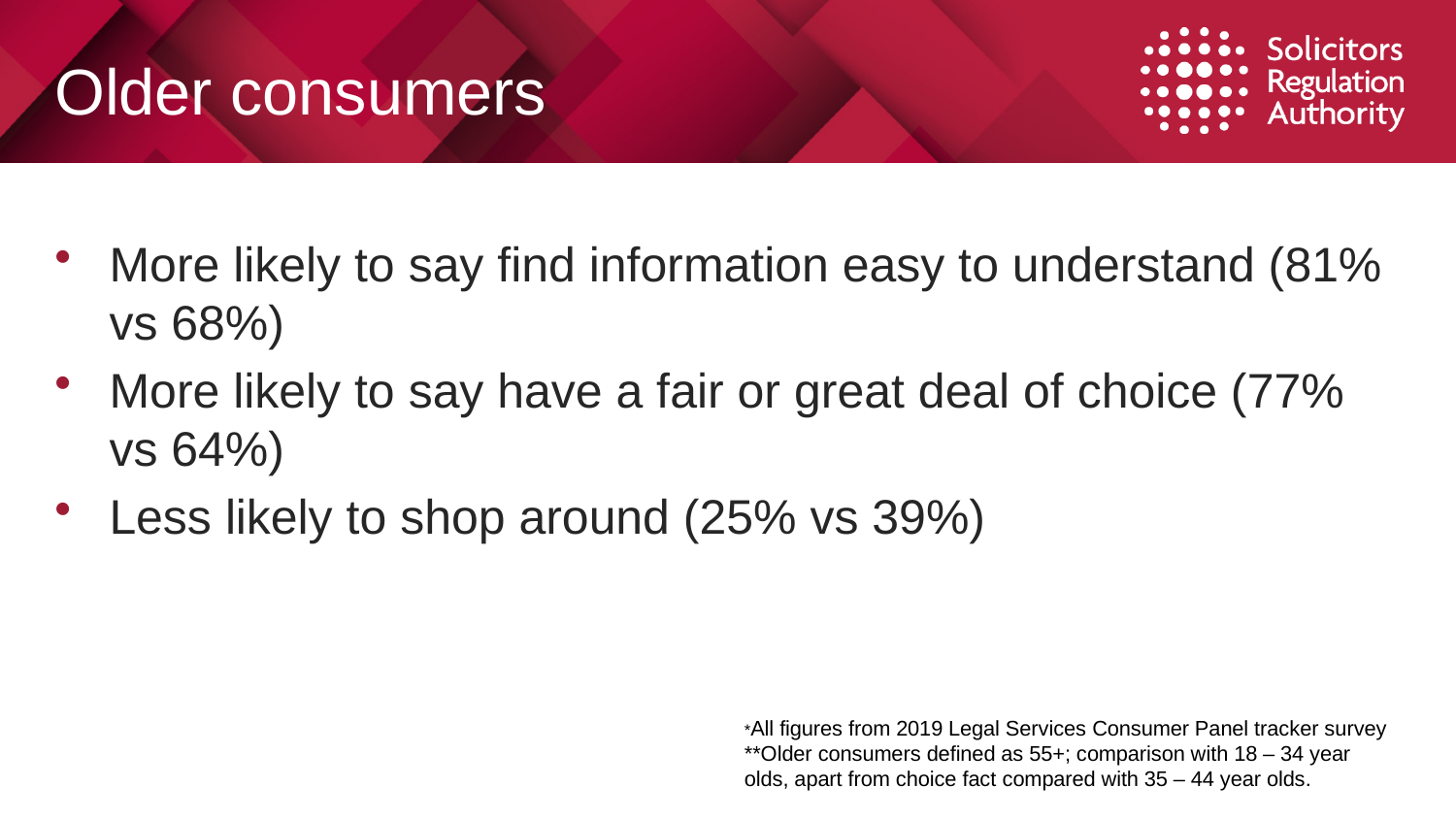

# Older consumers
More likely to say find information easy to understand (81% vs 68%)
More likely to say have a fair or great deal of choice (77% vs 64%)
Less likely to shop around (25% vs 39%)
*All figures from 2019 Legal Services Consumer Panel tracker survey
**Older consumers defined as 55+; comparison with 18 – 34 year olds, apart from choice fact compared with 35 – 44 year olds.